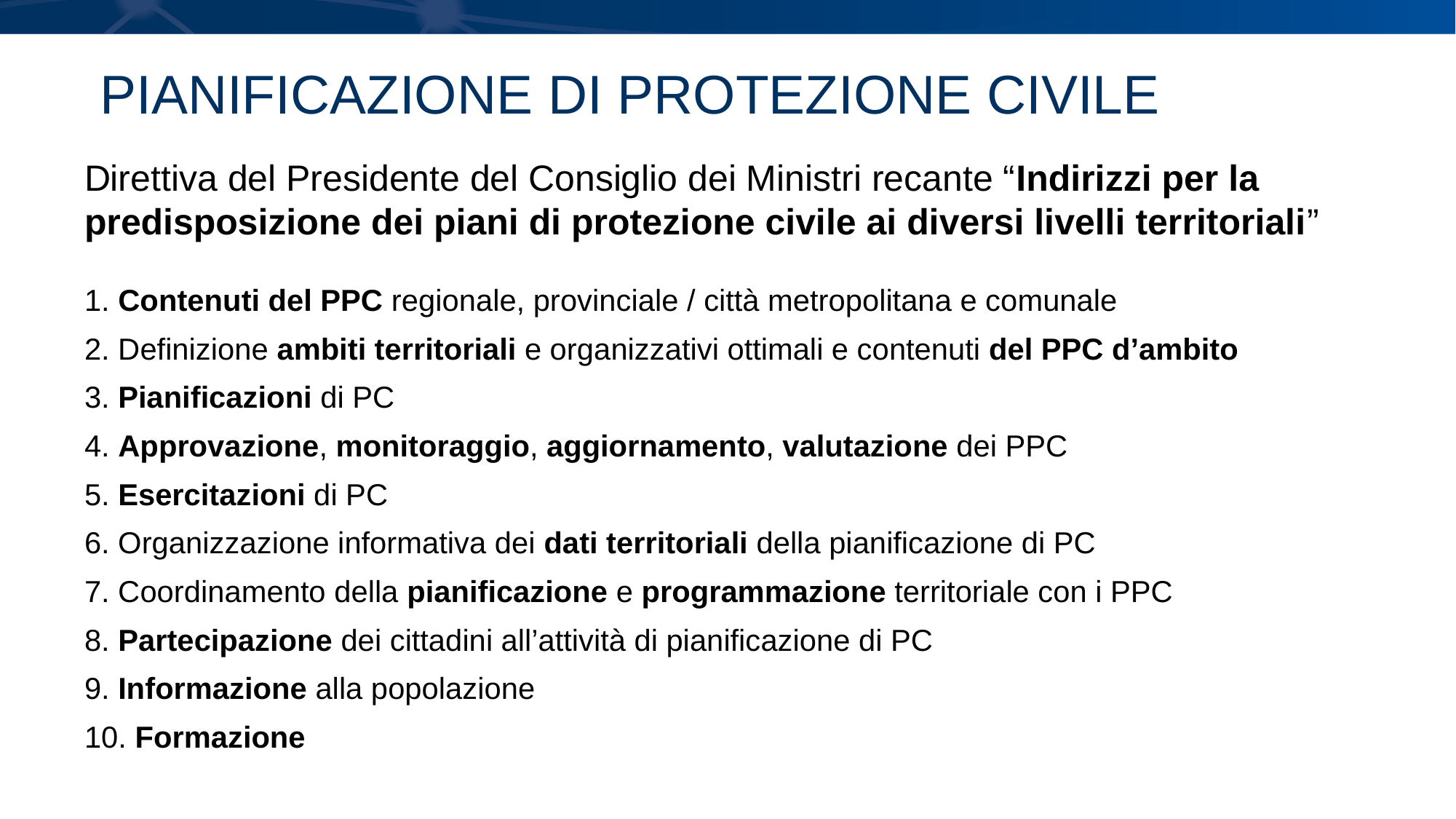

# PIANIFICAZIONE DI PROTEZIONE CIVILE
Direttiva del Presidente del Consiglio dei Ministri recante “Indirizzi per la predisposizione dei piani di protezione civile ai diversi livelli territoriali”

1. Contenuti del PPC regionale, provinciale / città metropolitana e comunale
2. Definizione ambiti territoriali e organizzativi ottimali e contenuti del PPC d’ambito
3. Pianificazioni di PC
4. Approvazione, monitoraggio, aggiornamento, valutazione dei PPC
5. Esercitazioni di PC
6. Organizzazione informativa dei dati territoriali della pianificazione di PC
7. Coordinamento della pianificazione e programmazione territoriale con i PPC
8. Partecipazione dei cittadini all’attività di pianificazione di PC
9. Informazione alla popolazione
10. Formazione